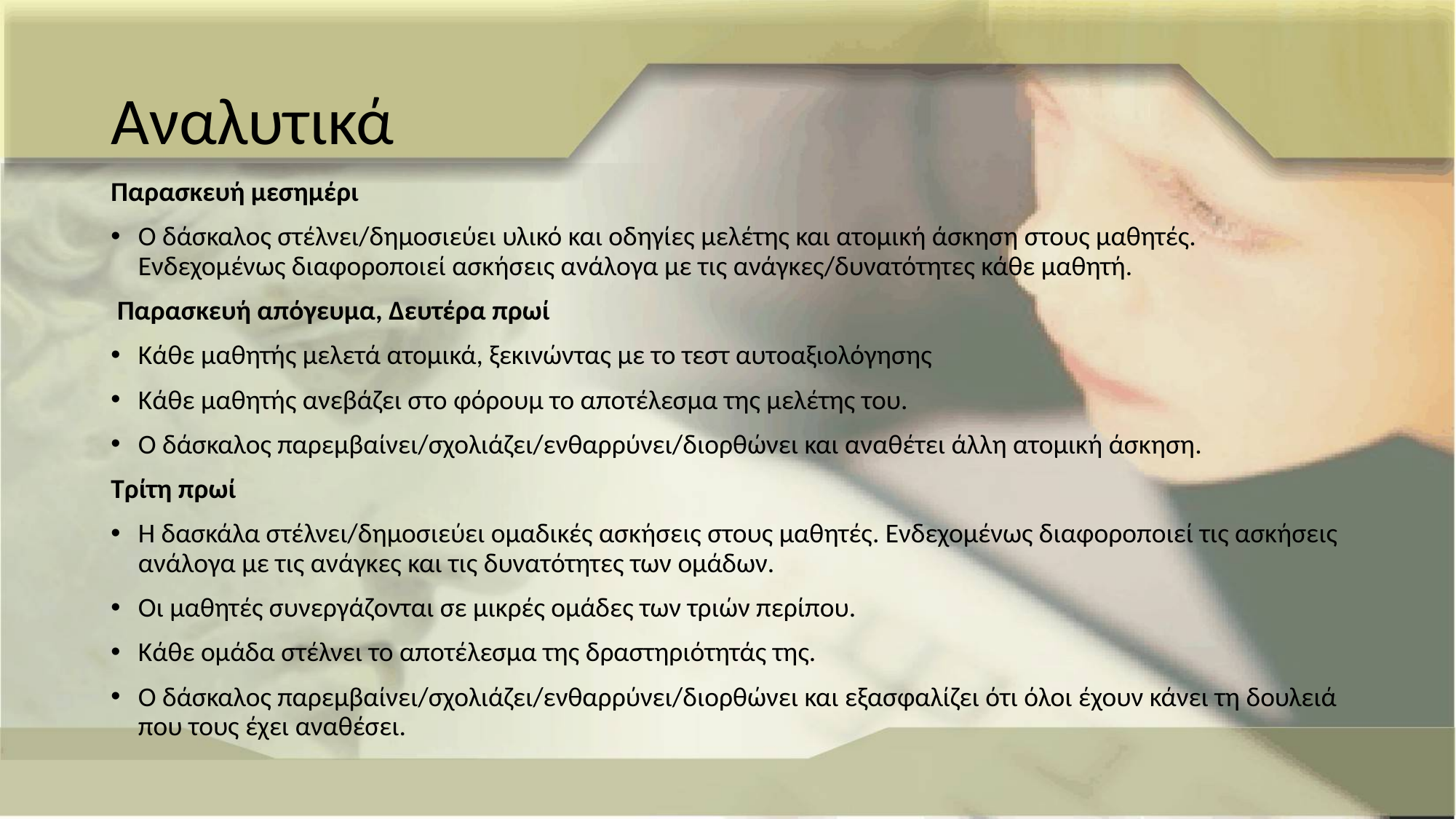

# Αναλυτικά
Παρασκευή μεσημέρι
Ο δάσκαλος στέλνει/δημοσιεύει υλικό και οδηγίες μελέτης και ατομική άσκηση στους μαθητές. Ενδεχομένως διαφοροποιεί ασκήσεις ανάλογα με τις ανάγκες/δυνατότητες κάθε μαθητή.
 Παρασκευή απόγευμα, Δευτέρα πρωί
Κάθε μαθητής μελετά ατομικά, ξεκινώντας με το τεστ αυτοαξιολόγησης
Κάθε μαθητής ανεβάζει στο φόρουμ το αποτέλεσμα της μελέτης του.
Ο δάσκαλος παρεμβαίνει/σχολιάζει/ενθαρρύνει/διορθώνει και αναθέτει άλλη ατομική άσκηση.
Τρίτη πρωί
Η δασκάλα στέλνει/δημοσιεύει ομαδικές ασκήσεις στους μαθητές. Ενδεχομένως διαφοροποιεί τις ασκήσεις ανάλογα με τις ανάγκες και τις δυνατότητες των ομάδων.
Οι μαθητές συνεργάζονται σε μικρές ομάδες των τριών περίπου.
Κάθε ομάδα στέλνει το αποτέλεσμα της δραστηριότητάς της.
Ο δάσκαλος παρεμβαίνει/σχολιάζει/ενθαρρύνει/διορθώνει και εξασφαλίζει ότι όλοι έχουν κάνει τη δουλειά που τους έχει αναθέσει.